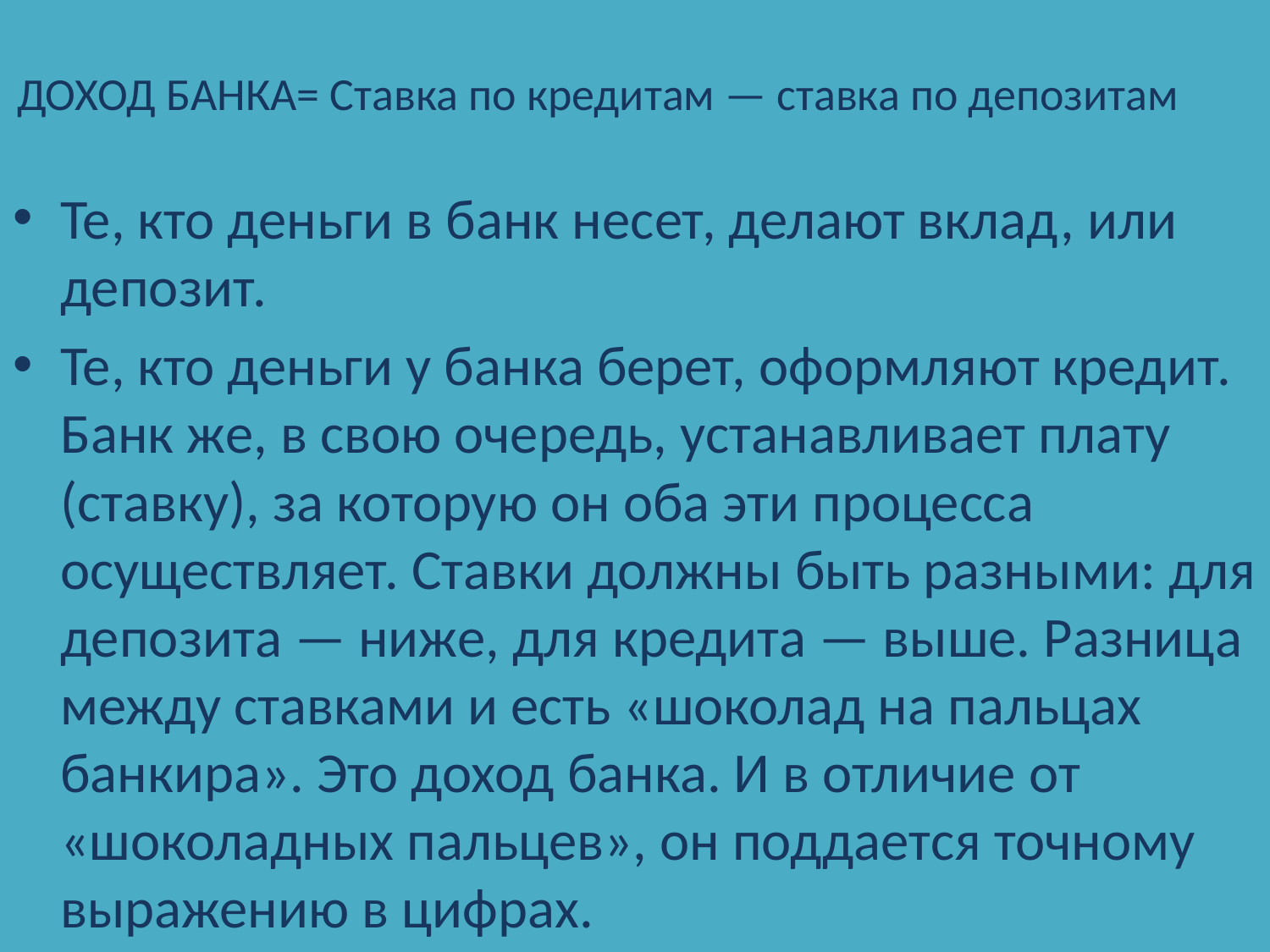

# ДОХОД БАНКА= Ставка по кредитам — ставка по депозитам
Те, кто деньги в банк несет, делают вклад, или депозит.
Те, кто деньги у банка берет, оформляют кредит. Банк же, в свою очередь, устанавливает плату (ставку), за которую он оба эти процесса осуществляет. Ставки должны быть разными: для депозита — ниже, для кредита — выше. Разница между ставками и есть «шоколад на пальцах банкира». Это доход банка. И в отличие от «шоколадных пальцев», он поддается точному выражению в цифрах.